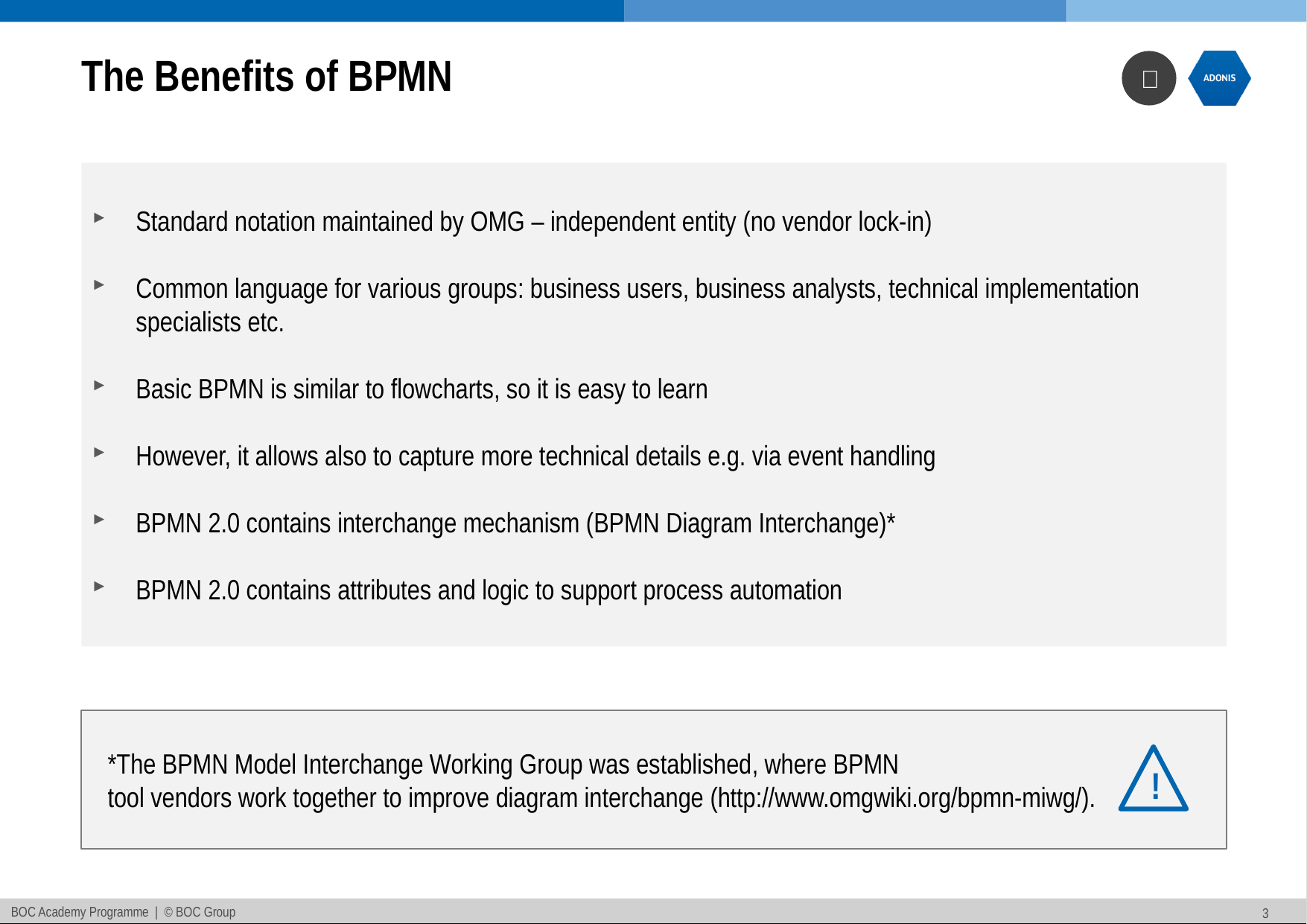

# The Benefits of BPMN
Standard notation maintained by OMG – independent entity (no vendor lock-in)

Common language for various groups: business users, business analysts, technical implementation specialists etc.

Basic BPMN is similar to flowcharts, so it is easy to learn

However, it allows also to capture more technical details e.g. via event handling

BPMN 2.0 contains interchange mechanism (BPMN Diagram Interchange)*

BPMN 2.0 contains attributes and logic to support process automation
*The BPMN Model Interchange Working Group was established, where BPMN
tool vendors work together to improve diagram interchange (http://www.omgwiki.org/bpmn-miwg/).

!